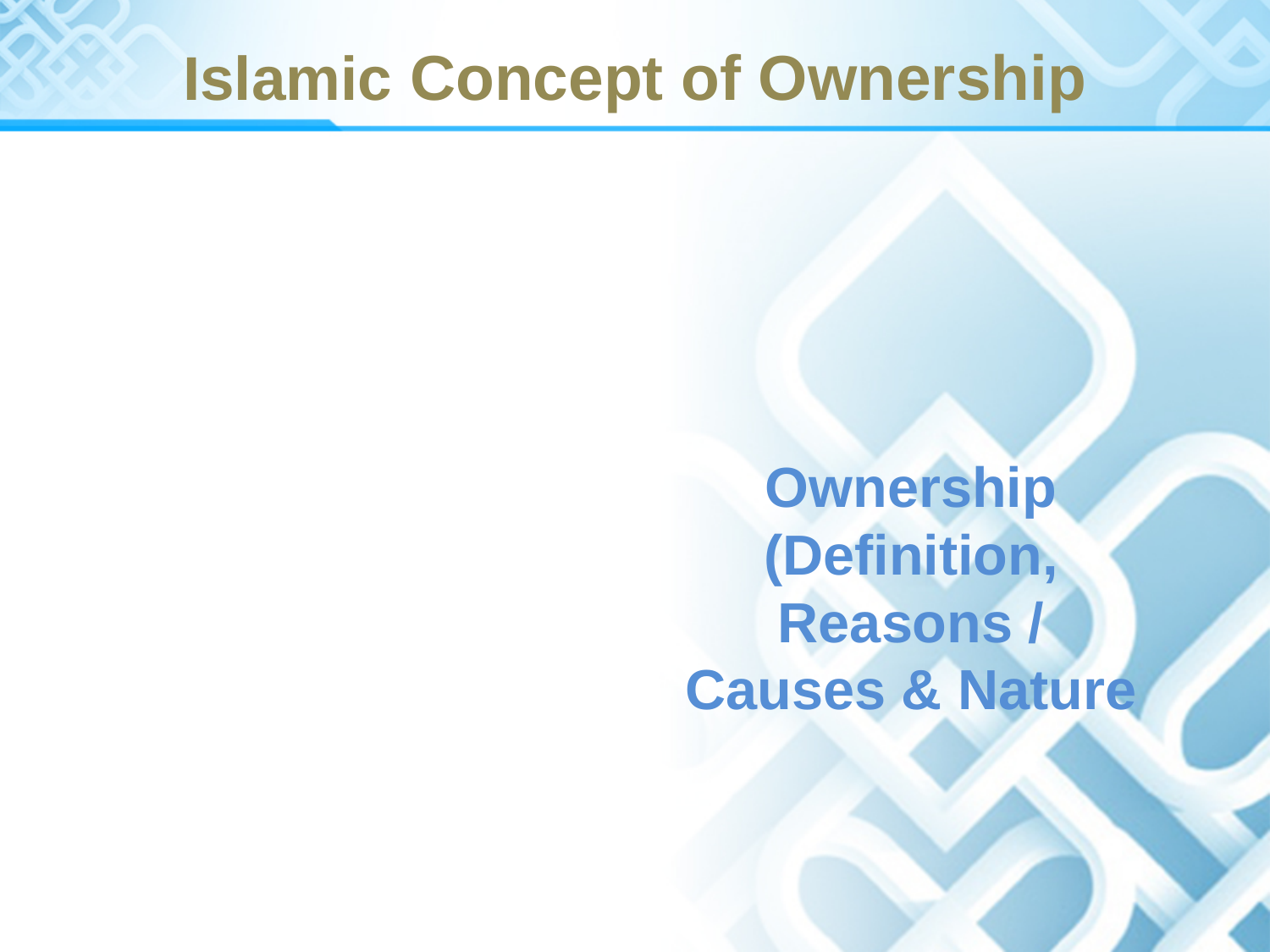

# Islamic Concept of Ownership
Ownership (Definition, Reasons / Causes & Nature